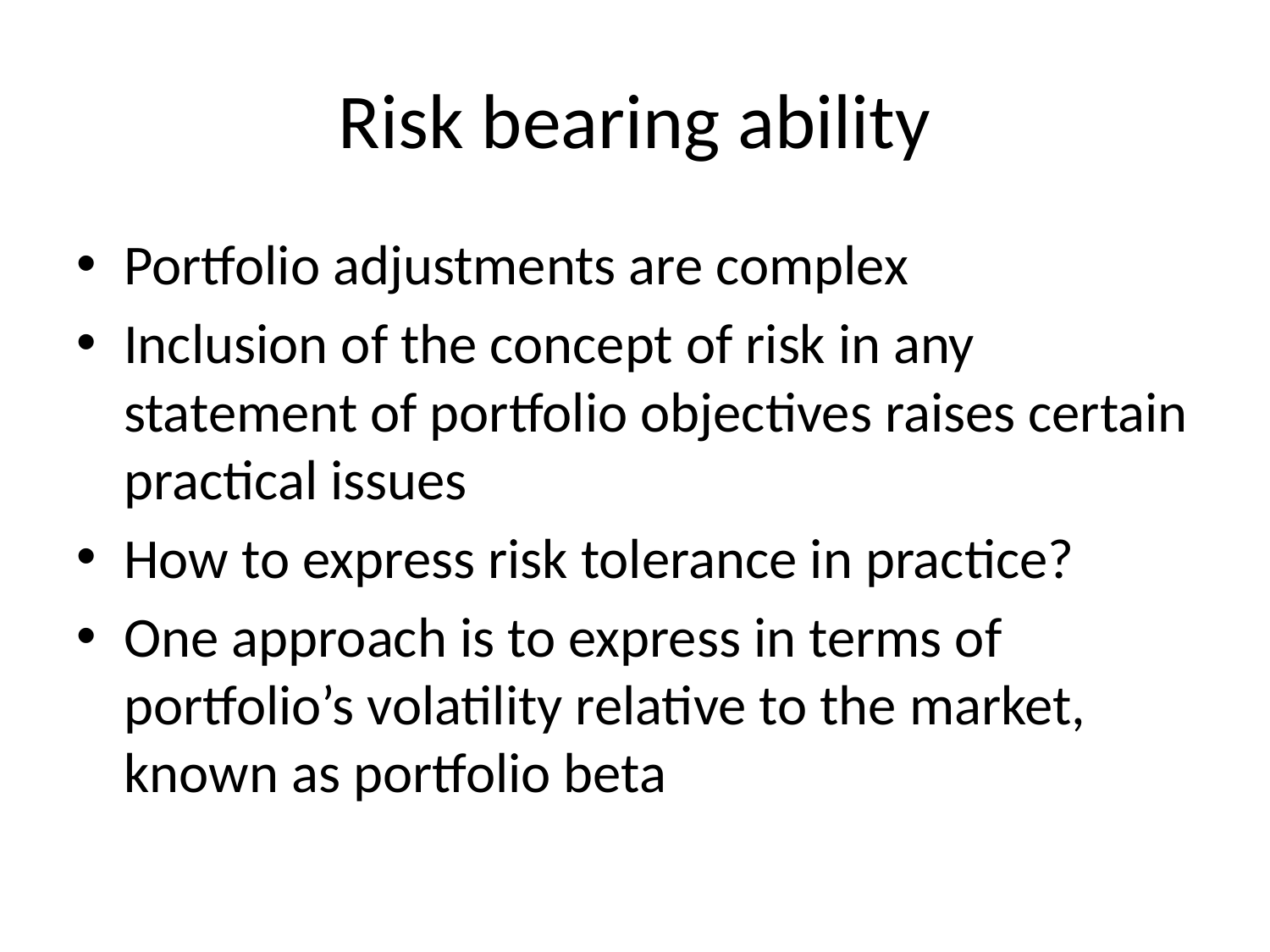

# Risk bearing ability
Portfolio adjustments are complex
Inclusion of the concept of risk in any statement of portfolio objectives raises certain practical issues
How to express risk tolerance in practice?
One approach is to express in terms of portfolio’s volatility relative to the market, known as portfolio beta